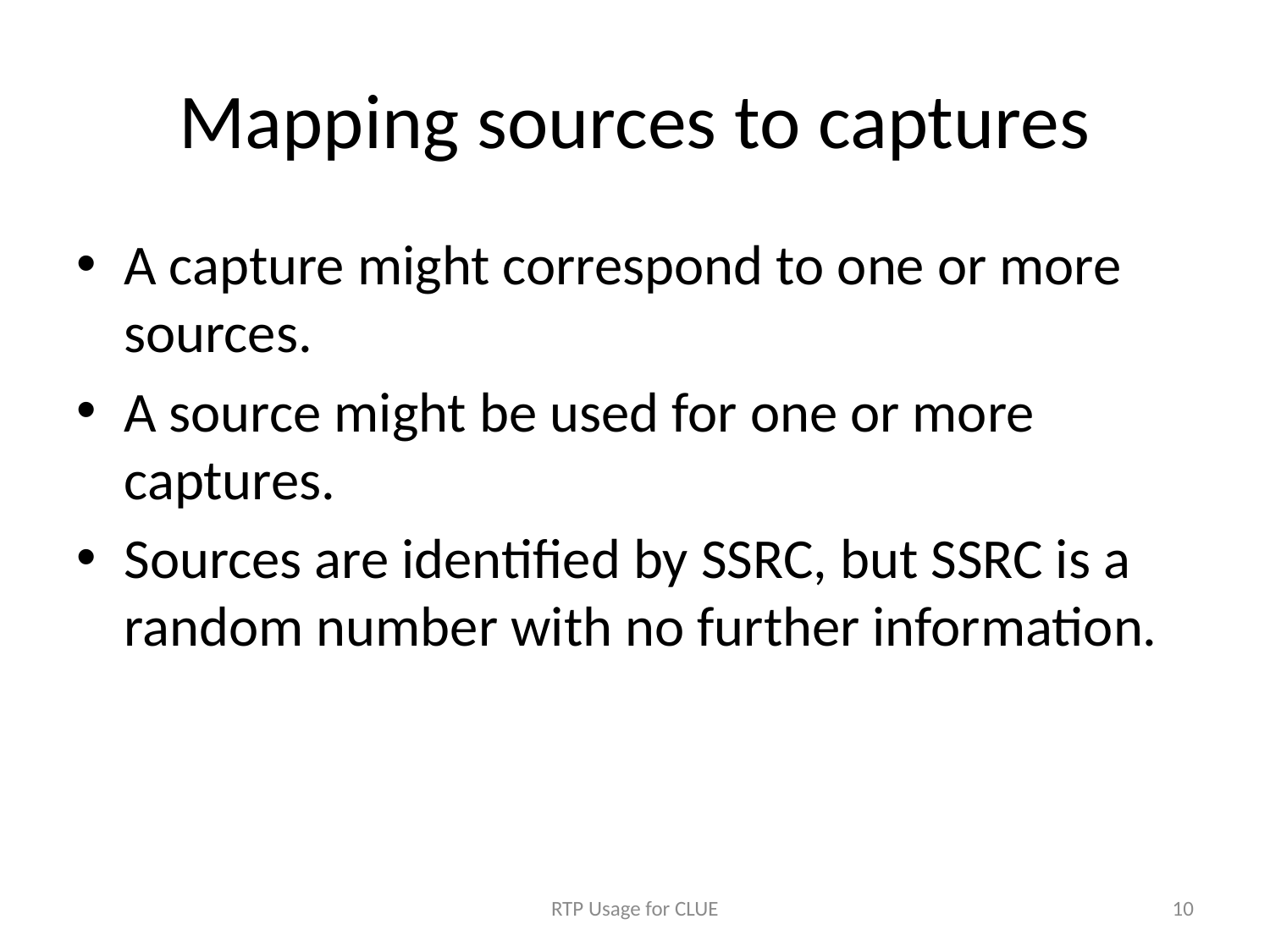

# Mapping sources to captures
A capture might correspond to one or more sources.
A source might be used for one or more captures.
Sources are identified by SSRC, but SSRC is a random number with no further information.
RTP Usage for CLUE
10